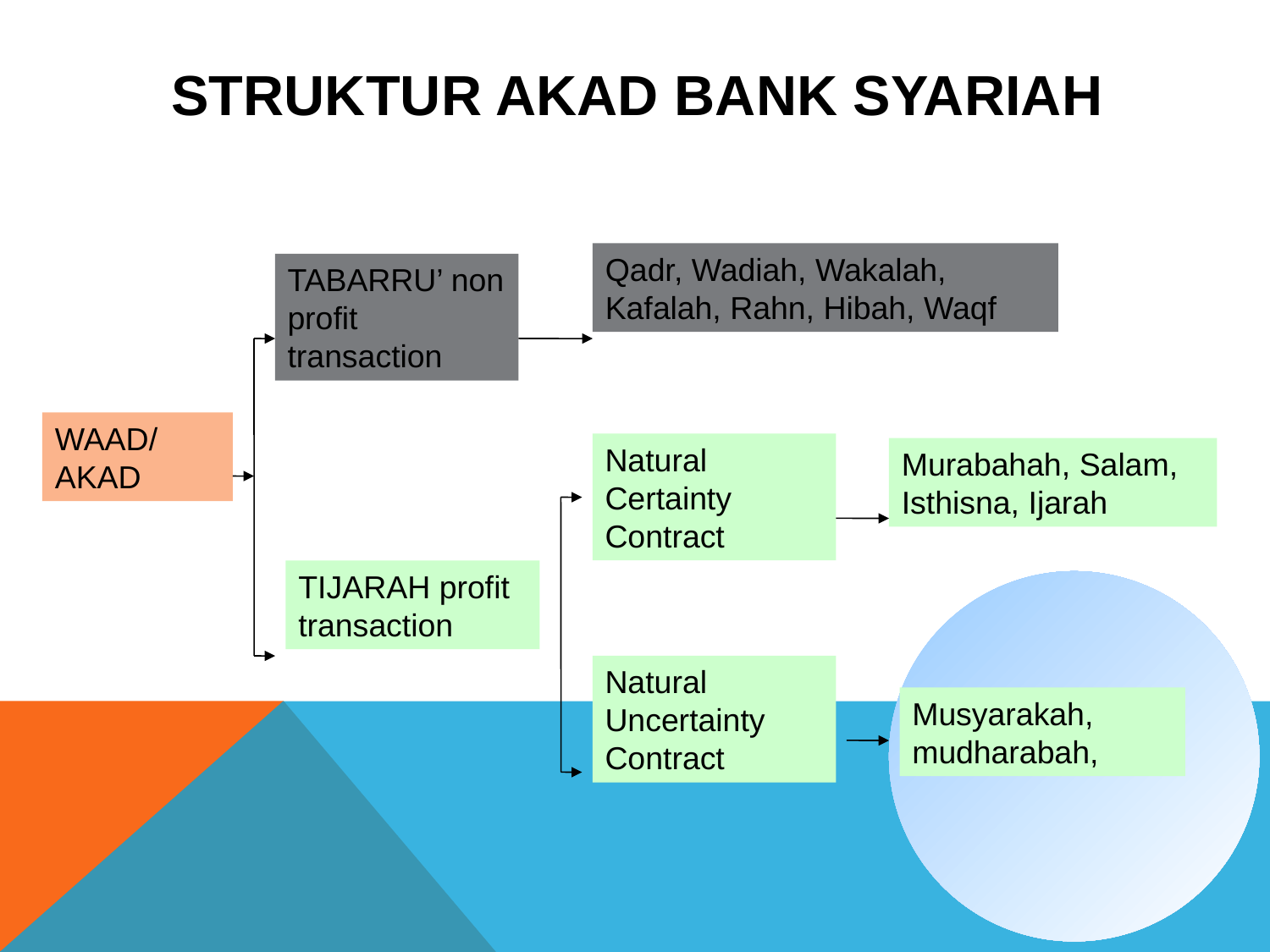

STRUKTUR AKAD BANK SYARIAH
Qadr, Wadiah, Wakalah, Kafalah, Rahn, Hibah, Waqf
TABARRU’ non profit transaction

WAAD/AKAD
Natural Certainty Contract
Murabahah, Salam, Isthisna, Ijarah

TIJARAH profit transaction

Natural Uncertainty Contract
Musyarakah, mudharabah,